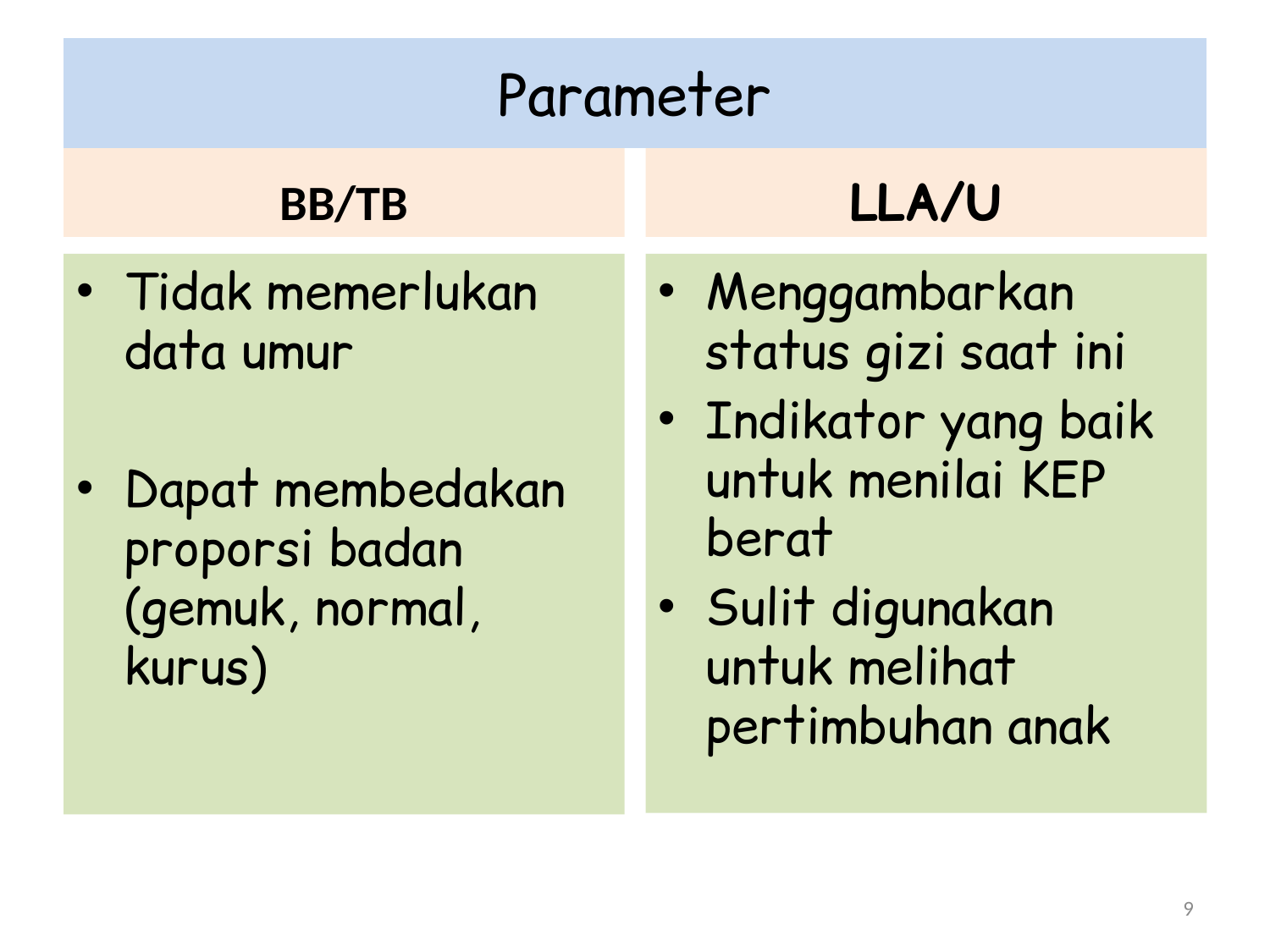

# Parameter
BB/TB
LLA/U
Menggambarkan status gizi saat ini
Indikator yang baik untuk menilai KEP berat
Sulit digunakan untuk melihat pertimbuhan anak
Tidak memerlukan data umur

Dapat membedakan  proporsi badan (gemuk, normal, kurus)
9